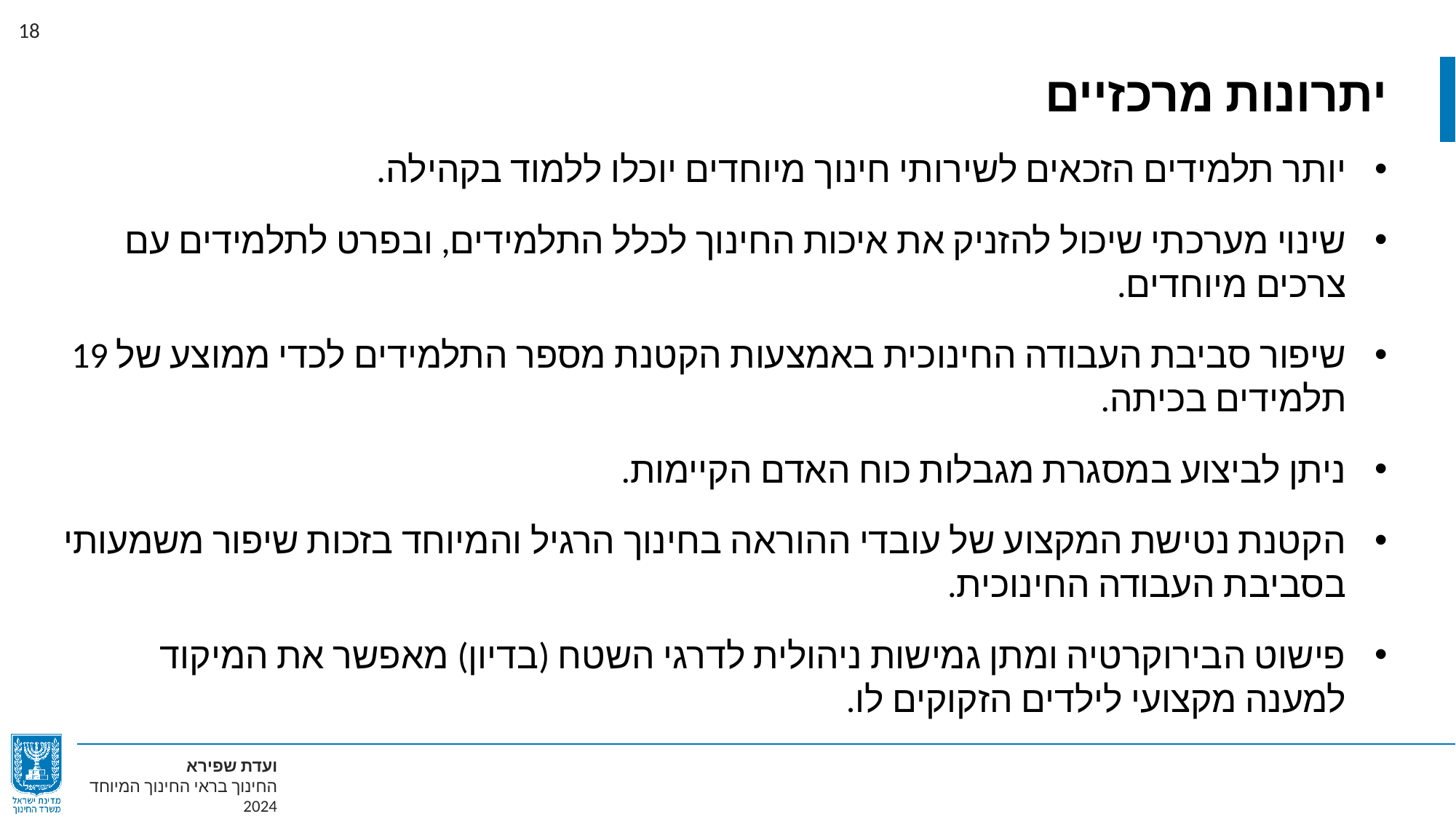

יתרונות מרכזיים
יותר תלמידים הזכאים לשירותי חינוך מיוחדים יוכלו ללמוד בקהילה.
שינוי מערכתי שיכול להזניק את איכות החינוך לכלל התלמידים, ובפרט לתלמידים עם צרכים מיוחדים.
שיפור סביבת העבודה החינוכית באמצעות הקטנת מספר התלמידים לכדי ממוצע של 19 תלמידים בכיתה.
ניתן לביצוע במסגרת מגבלות כוח האדם הקיימות.
הקטנת נטישת המקצוע של עובדי ההוראה בחינוך הרגיל והמיוחד בזכות שיפור משמעותי בסביבת העבודה החינוכית.
פישוט הבירוקרטיה ומתן גמישות ניהולית לדרגי השטח (בדיון) מאפשר את המיקוד למענה מקצועי לילדים הזקוקים לו.